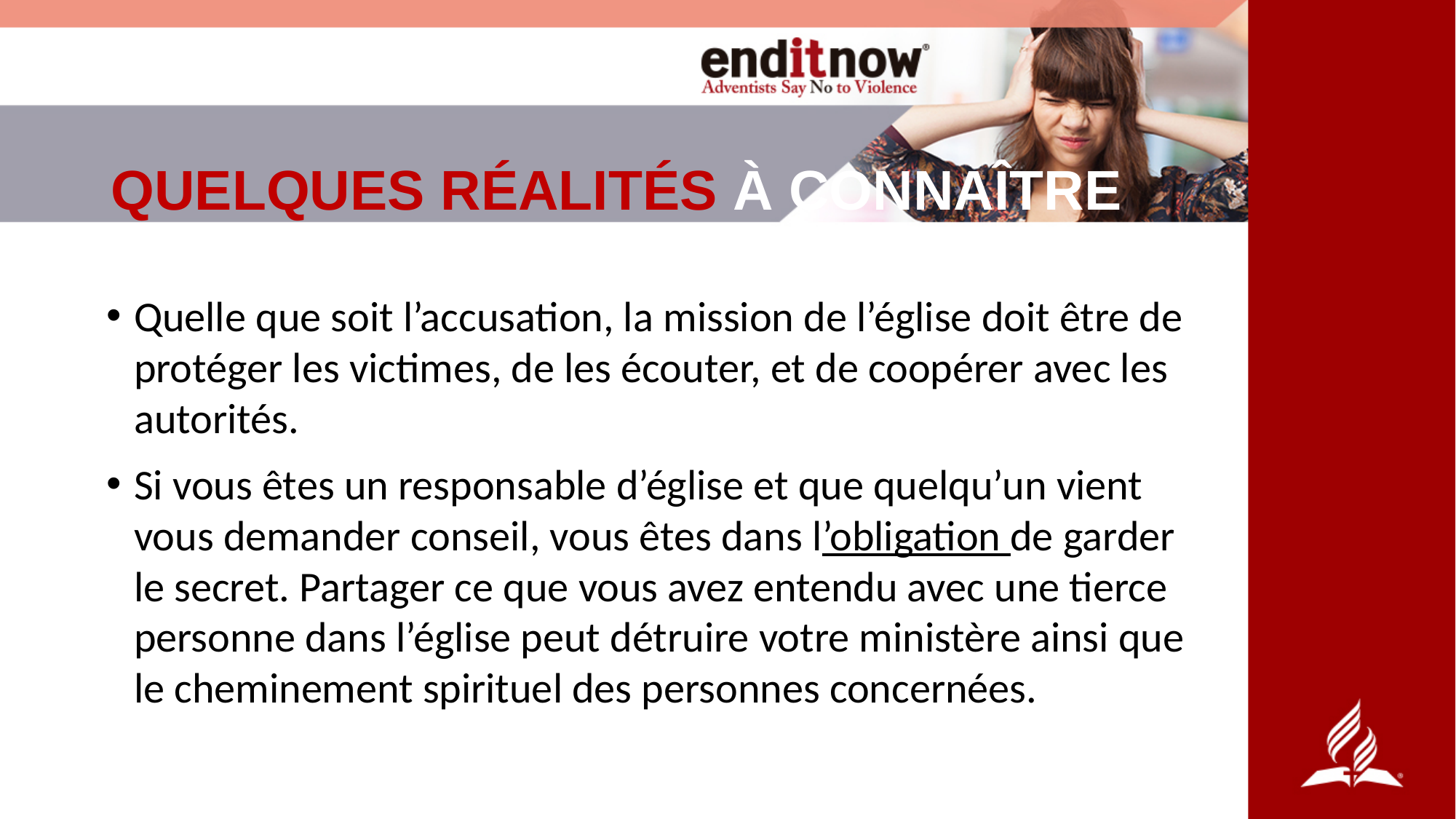

# QUELQUES RÉALITÉS À CONNAÎTRE

Quelle que soit l’accusation, la mission de l’église doit être de protéger les victimes, de les écouter, et de coopérer avec les autorités.
Si vous êtes un responsable d’église et que quelqu’un vient vous demander conseil, vous êtes dans l’obligation de garder le secret. Partager ce que vous avez entendu avec une tierce personne dans l’église peut détruire votre ministère ainsi que le cheminement spirituel des personnes concernées.